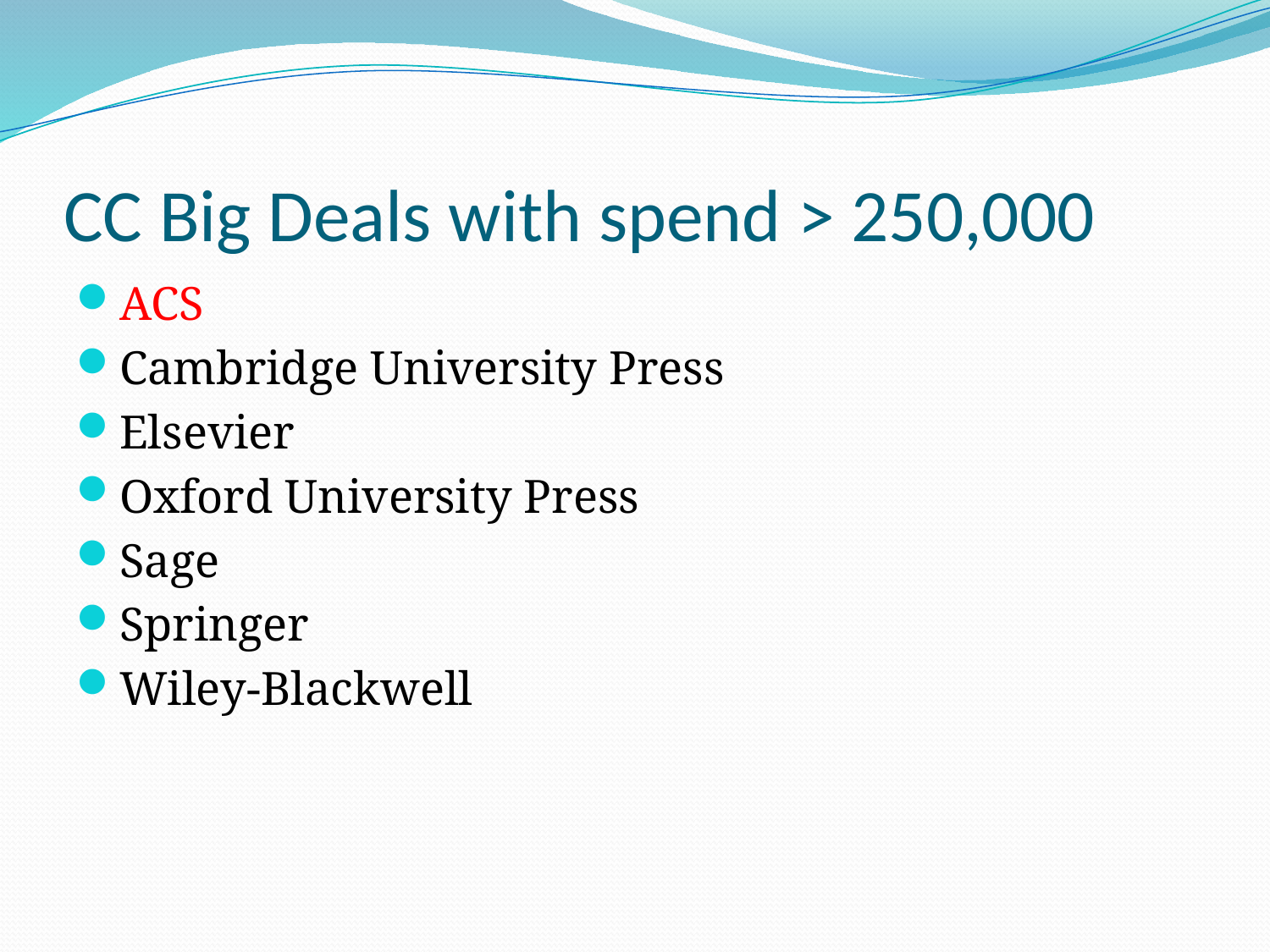

# CC Big Deals with spend > 250,000
ACS
Cambridge University Press
Elsevier
Oxford University Press
Sage
Springer
Wiley-Blackwell